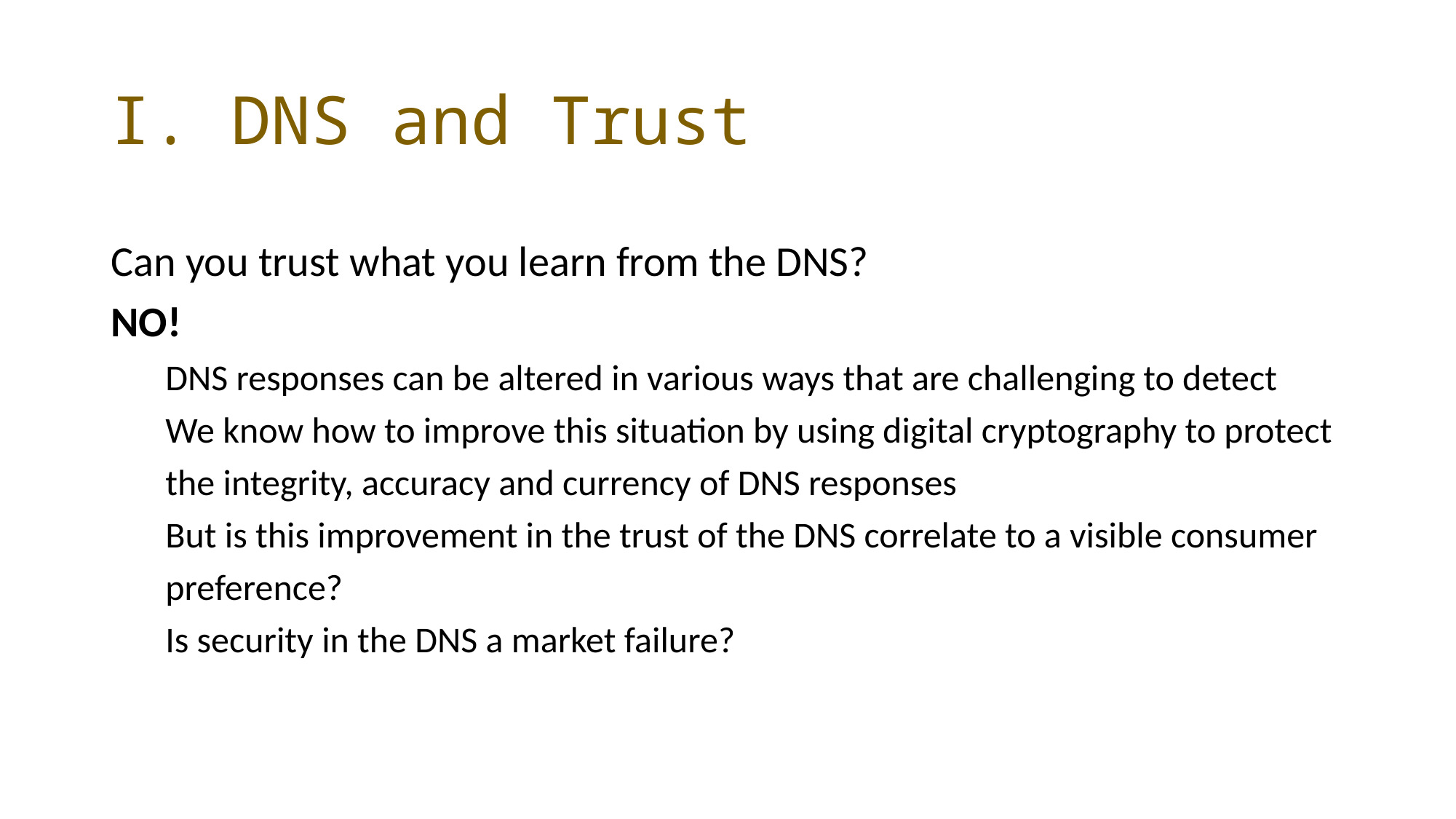

# I. DNS and Trust
Can you trust what you learn from the DNS?
NO!
DNS responses can be altered in various ways that are challenging to detect
We know how to improve this situation by using digital cryptography to protect the integrity, accuracy and currency of DNS responses
But is this improvement in the trust of the DNS correlate to a visible consumer preference?
Is security in the DNS a market failure?